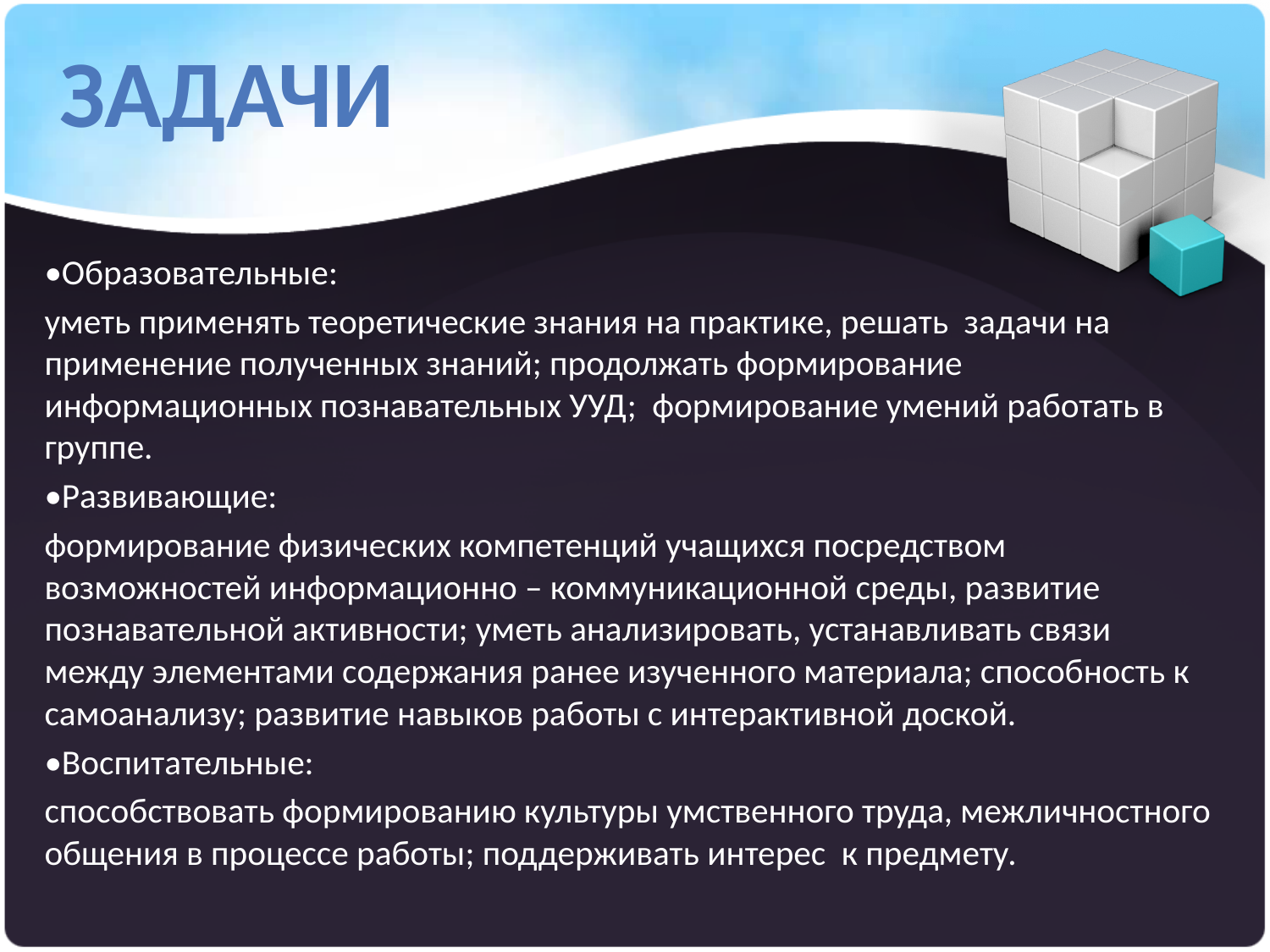

задачи
•Образовательные:
уметь применять теоретические знания на практике, решать  задачи на применение полученных знаний; продолжать формирование информационных познавательных УУД;  формирование умений работать в группе.
•Развивающие:
формирование физических компетенций учащихся посредством  возможностей информационно – коммуникационной среды, развитие познавательной активности; уметь анализировать, устанавливать связи   между элементами содержания ранее изученного материала; способность к самоанализу; развитие навыков работы с интерактивной доской.
•Воспитательные:
способствовать формированию культуры умственного труда, межличностного общения в процессе работы; поддерживать интерес  к предмету.